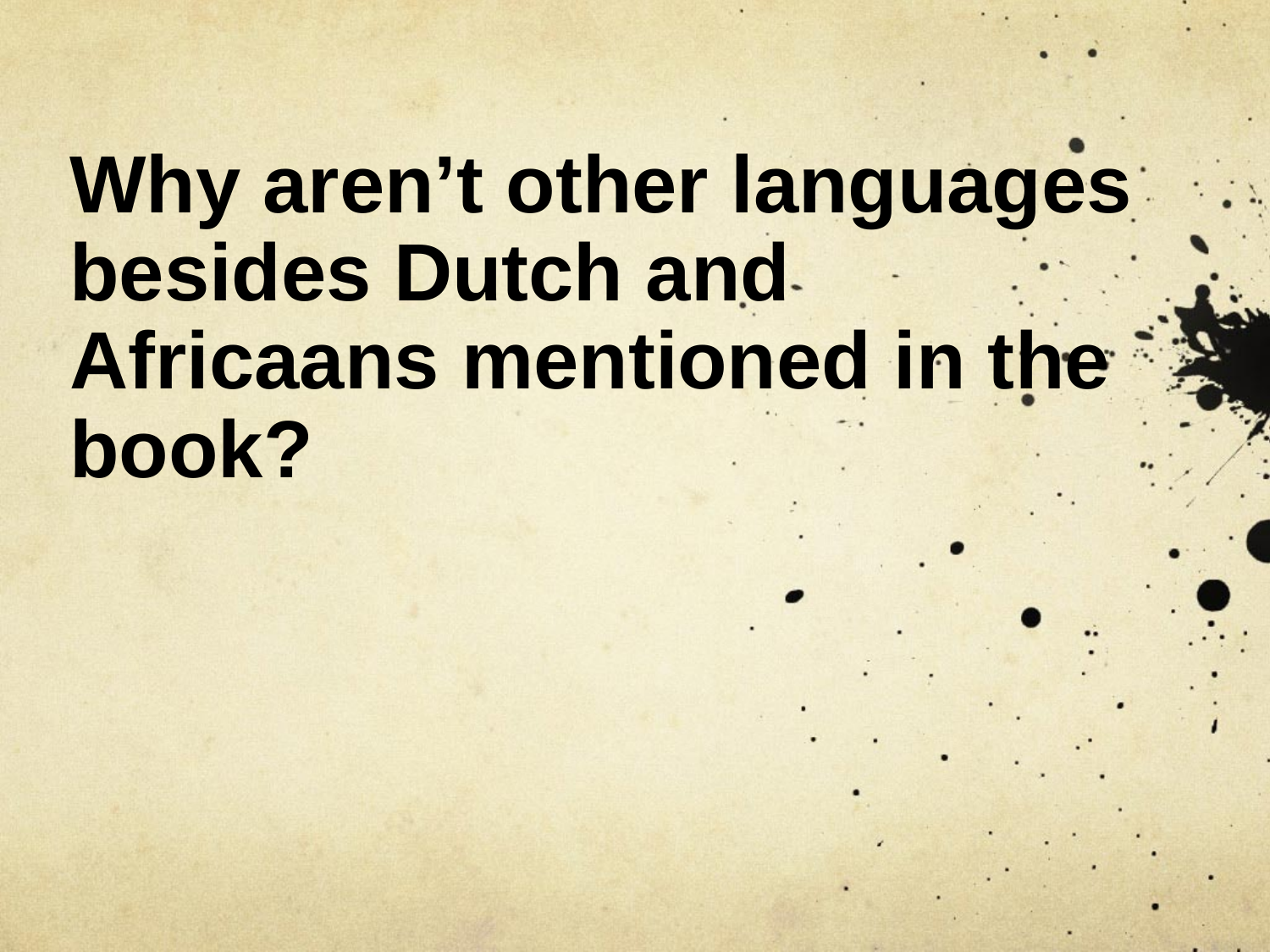

# Why aren’t other languages besides Dutch and Africaans mentioned in the book?